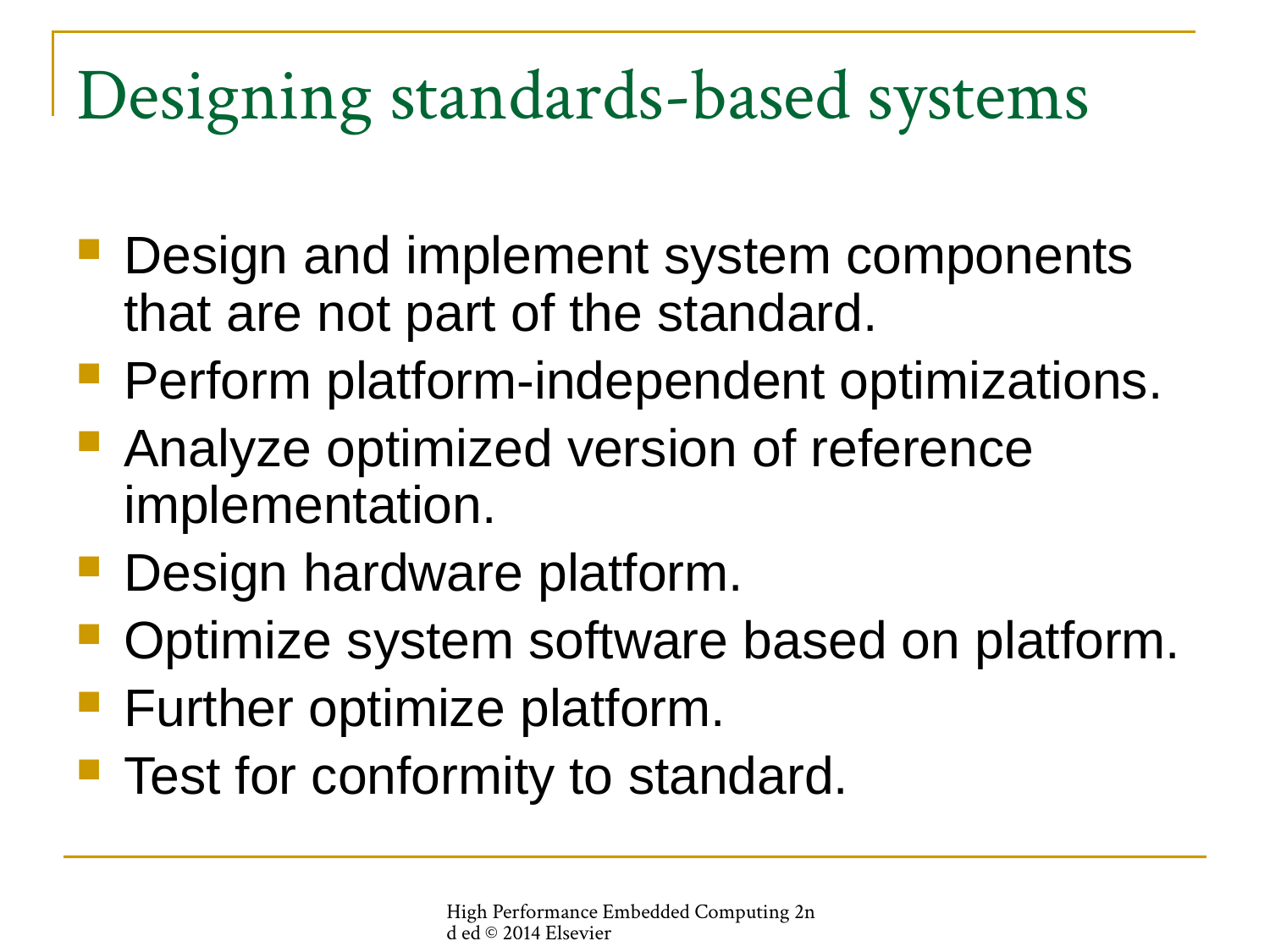

# Designing standards-based systems
Design and implement system components that are not part of the standard.
Perform platform-independent optimizations.
Analyze optimized version of reference implementation.
Design hardware platform.
Optimize system software based on platform.
Further optimize platform.
Test for conformity to standard.
High Performance Embedded Computing 2nd ed © 2014 Elsevier